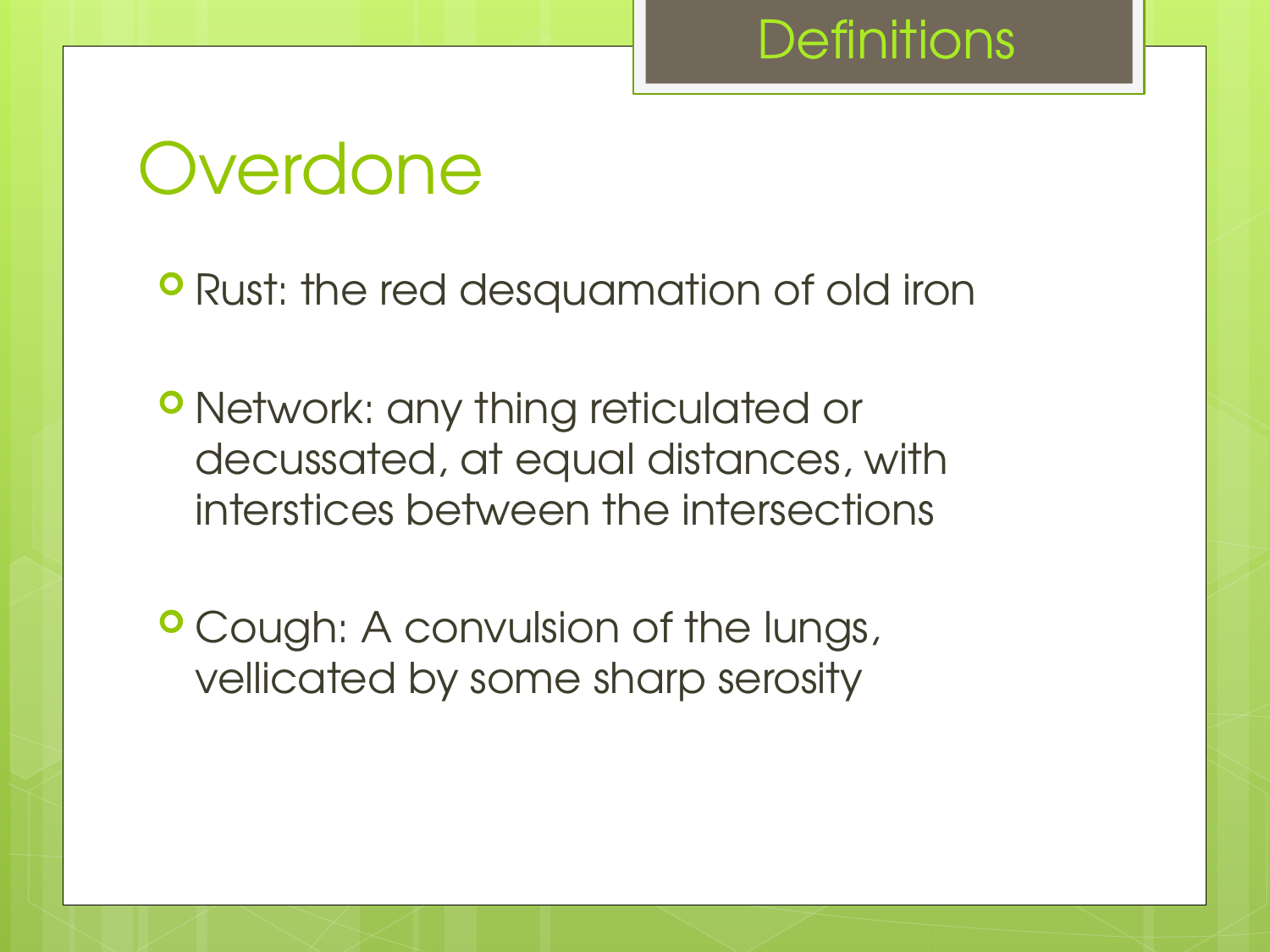

Definitions
# Overdone
Rust: the red desquamation of old iron

Network: any thing reticulated or decussated, at equal distances, with interstices between the intersections

Cough: A convulsion of the lungs, vellicated by some sharp serosity